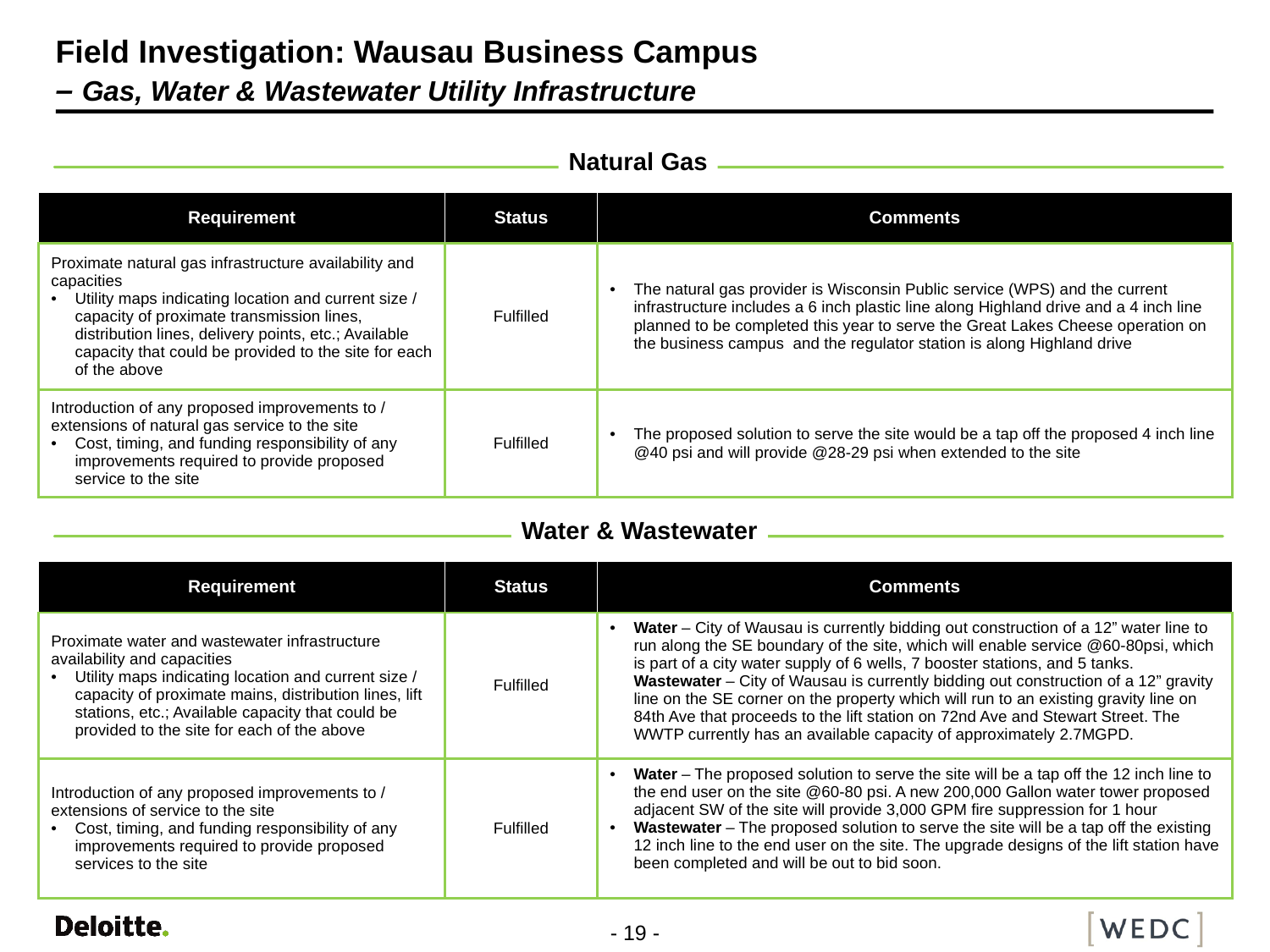

# Field Investigation: Wausau Business Campus – Gas, Water & Wastewater Utility Infrastructure
Natural Gas

| Requirement | Status | Comments |
| --- | --- | --- |
| Proximate natural gas infrastructure availability and capacities Utility maps indicating location and current size / capacity of proximate transmission lines, distribution lines, delivery points, etc.; Available capacity that could be provided to the site for each of the above | Fulfilled | The natural gas provider is Wisconsin Public service (WPS) and the current infrastructure includes a 6 inch plastic line along Highland drive and a 4 inch line planned to be completed this year to serve the Great Lakes Cheese operation on the business campus and the regulator station is along Highland drive |
| Introduction of any proposed improvements to / extensions of natural gas service to the site Cost, timing, and funding responsibility of any improvements required to provide proposed service to the site | Fulfilled | The proposed solution to serve the site would be a tap off the proposed 4 inch line @40 psi and will provide @28-29 psi when extended to the site |
Water & Wastewater

| Requirement | Status | Comments |
| --- | --- | --- |
| Proximate water and wastewater infrastructure availability and capacities Utility maps indicating location and current size / capacity of proximate mains, distribution lines, lift stations, etc.; Available capacity that could be provided to the site for each of the above | Fulfilled | Water – City of Wausau is currently bidding out construction of a 12” water line to run along the SE boundary of the site, which will enable service @60-80psi, which is part of a city water supply of 6 wells, 7 booster stations, and 5 tanks. Wastewater – City of Wausau is currently bidding out construction of a 12” gravity line on the SE corner on the property which will run to an existing gravity line on 84th Ave that proceeds to the lift station on 72nd Ave and Stewart Street. The WWTP currently has an available capacity of approximately 2.7MGPD. |
| Introduction of any proposed improvements to / extensions of service to the site Cost, timing, and funding responsibility of any improvements required to provide proposed services to the site | Fulfilled | Water – The proposed solution to serve the site will be a tap off the 12 inch line to the end user on the site @60-80 psi. A new 200,000 Gallon water tower proposed adjacent SW of the site will provide 3,000 GPM fire suppression for 1 hour Wastewater – The proposed solution to serve the site will be a tap off the existing 12 inch line to the end user on the site. The upgrade designs of the lift station have been completed and will be out to bid soon. |